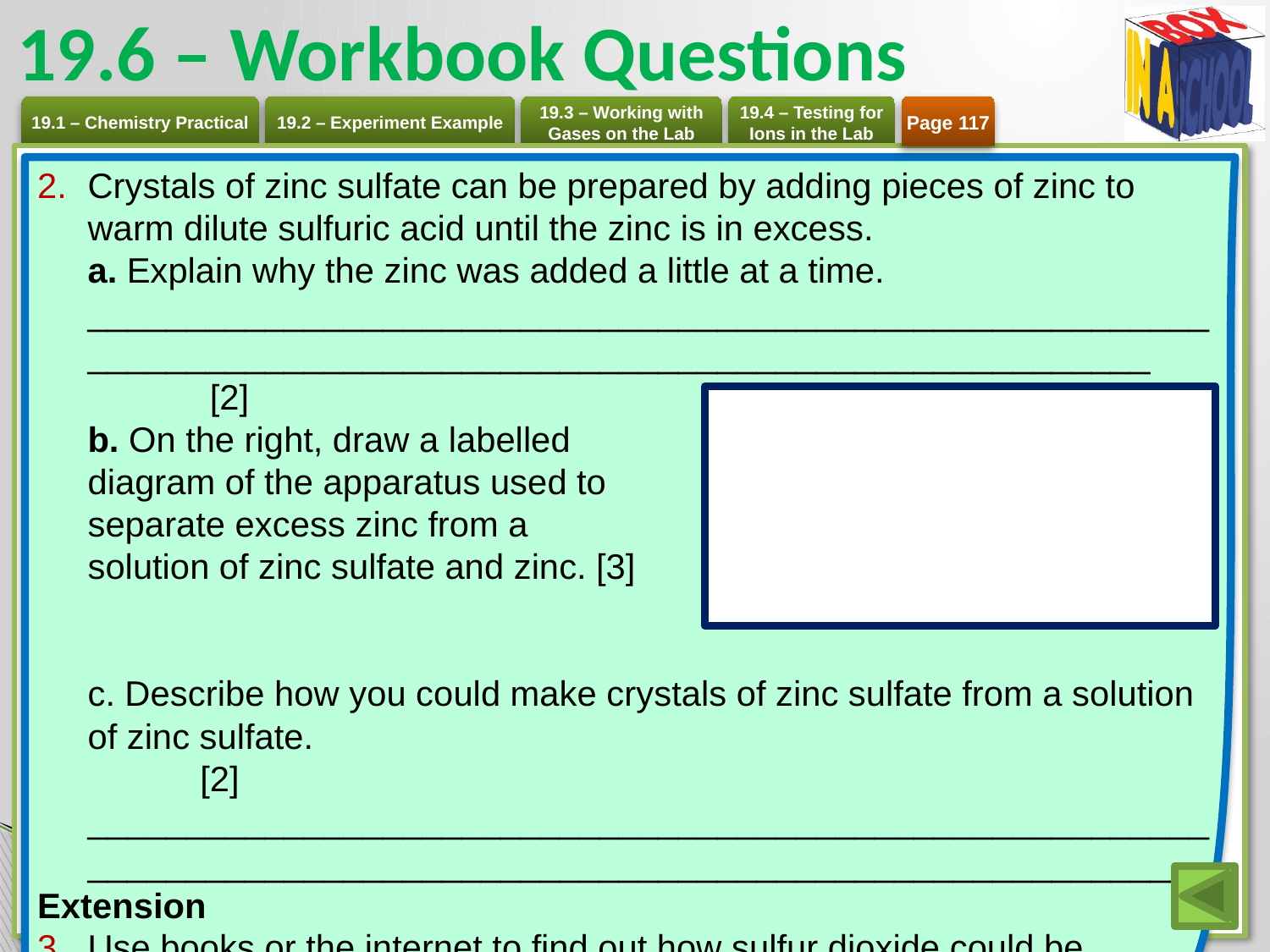

# 19.6 – Workbook Questions
Page 117
Crystals of zinc sulfate can be prepared by adding pieces of zinc to warm dilute sulfuric acid until the zinc is in excess.
a. Explain why the zinc was added a little at a time.
_______________________________________________________________________________________________________________	 [2]
b. On the right, draw a labelled
diagram of the apparatus used to
separate excess zinc from a
solution of zinc sulfate and zinc. [3]
c. Describe how you could make crystals of zinc sulfate from a solution of zinc sulfate.		[2]
_________________________________________________________________________________________________________________
Extension
Use books or the internet to find out how sulfur dioxide could be prepared in a school laboratory.                                                      [5]